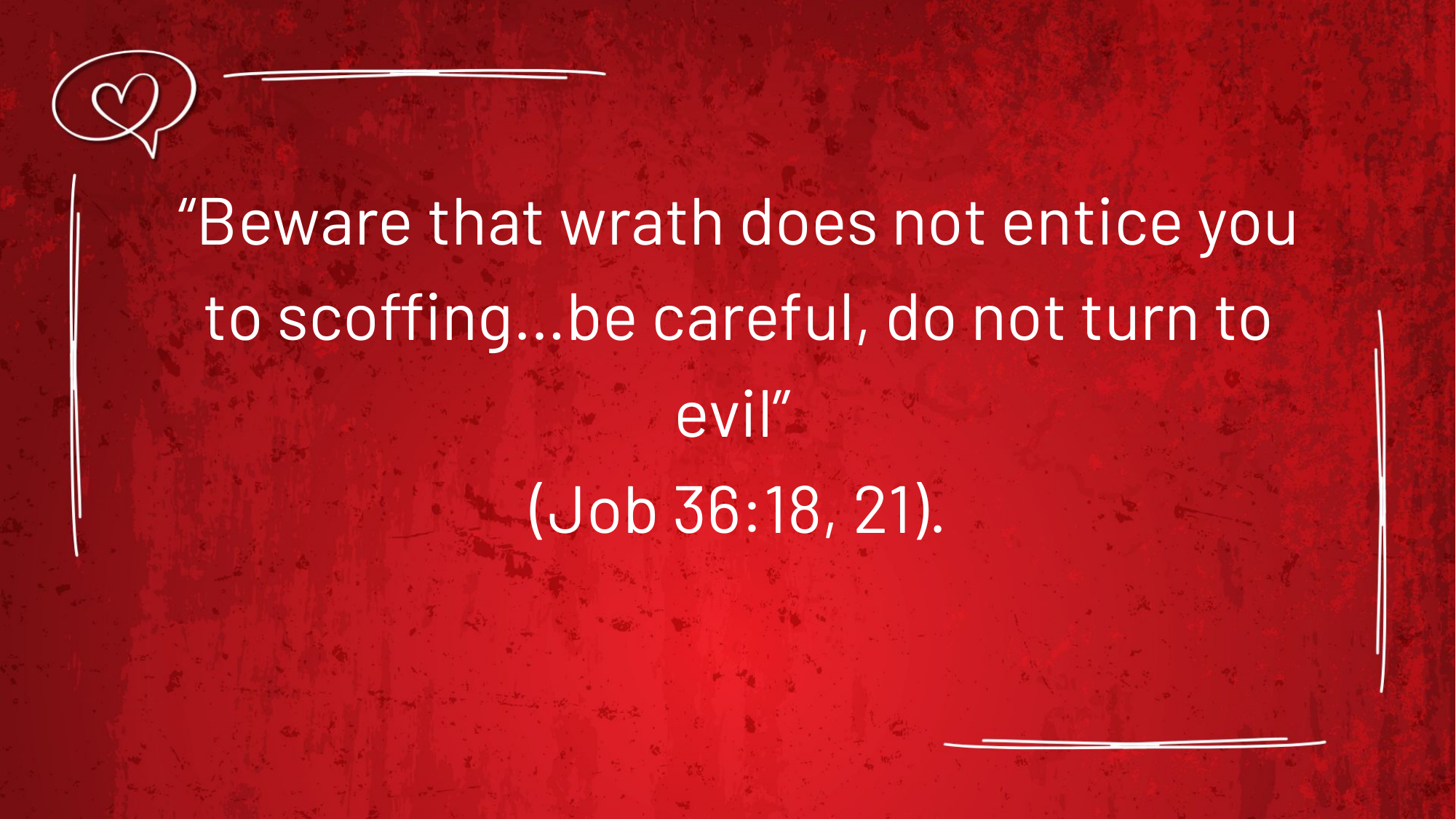

“Beware that wrath does not entice you to scoffing…be careful, do not turn to evil”
(Job 36:18, 21).